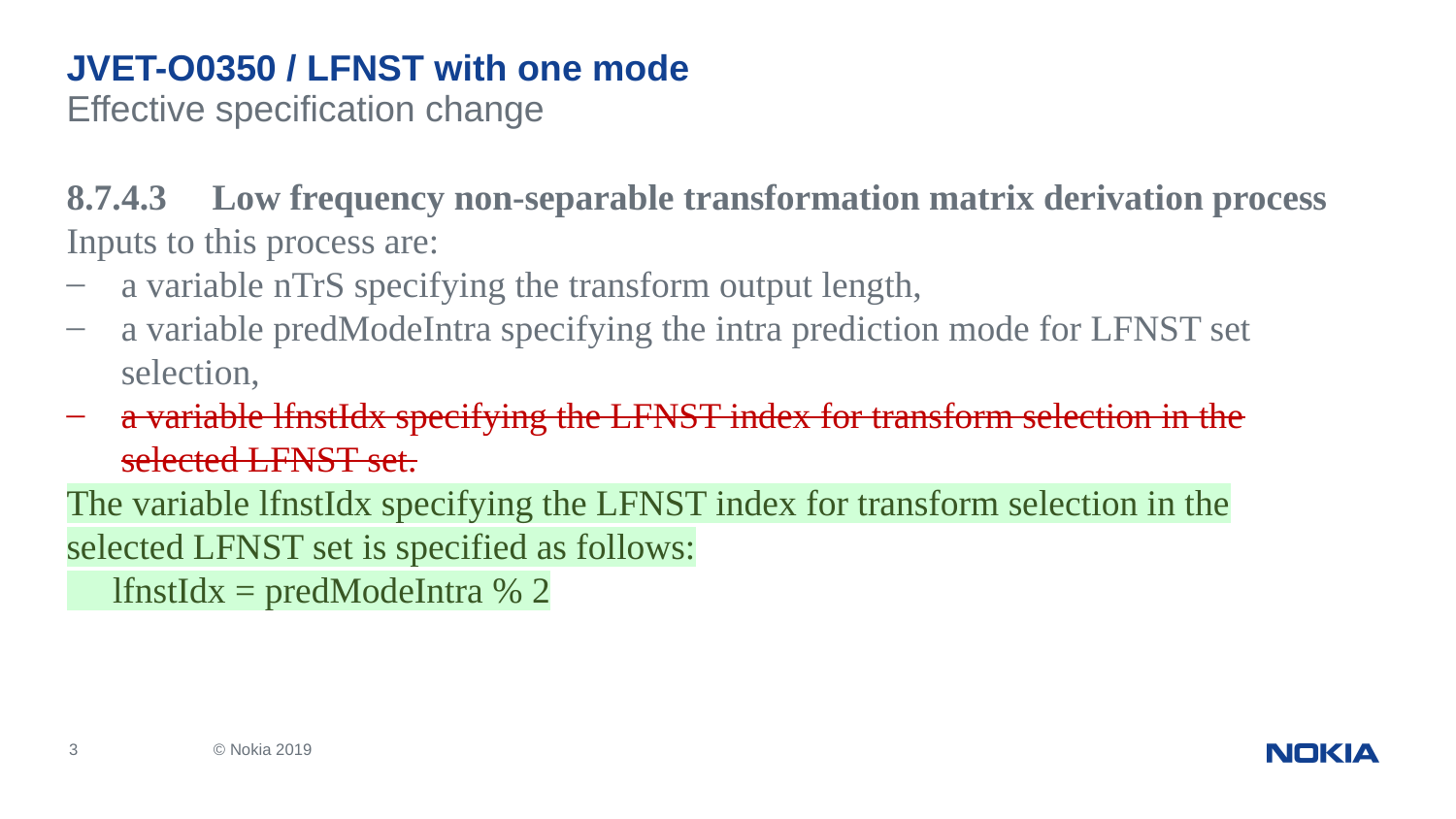

# JVET-O0350 / LFNST with one mode
Effective specification change
8.7.4.3	Low frequency non-separable transformation matrix derivation process
Inputs to this process are:
a variable nTrS specifying the transform output length,
a variable predModeIntra specifying the intra prediction mode for LFNST set selection,
a variable lfnstIdx specifying the LFNST index for transform selection in the selected LFNST set.
The variable lfnstIdx specifying the LFNST index for transform selection in the selected LFNST set is specified as follows:
     lfnstIdx = predModeIntra % 2